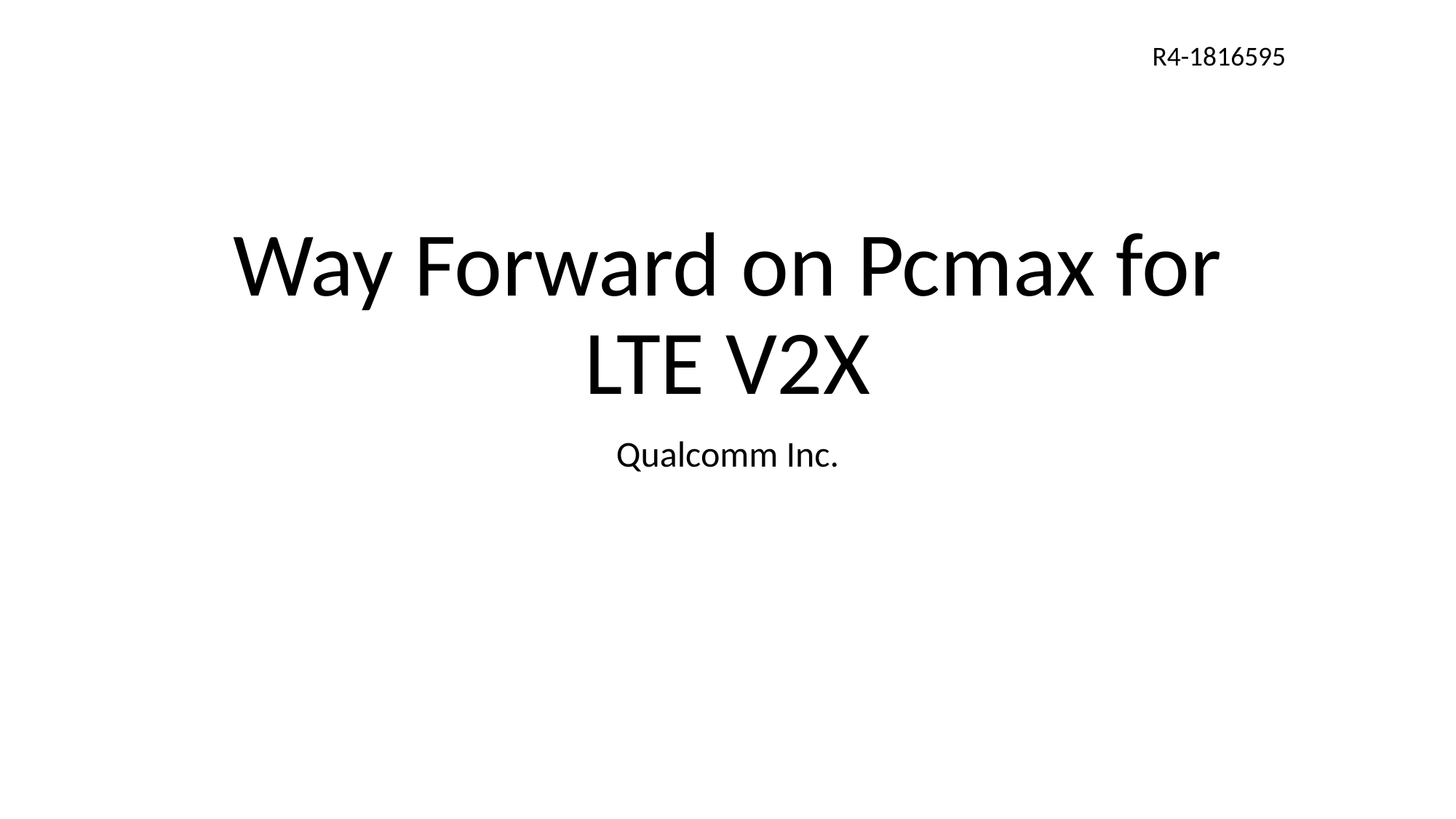

R4-1816595
# Way Forward on Pcmax for LTE V2X
Qualcomm Inc.